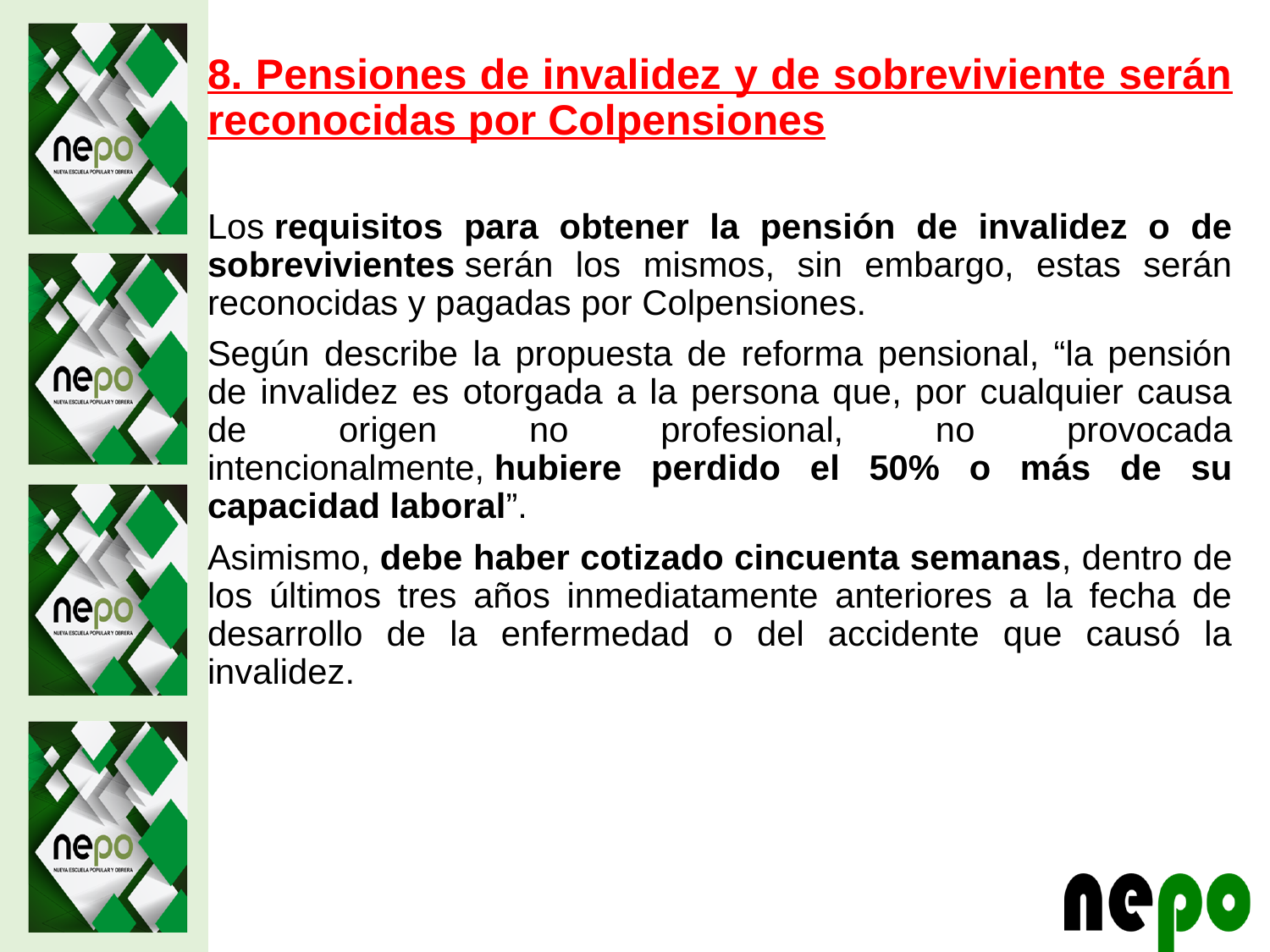

8. Pensiones de invalidez y de sobreviviente serán reconocidas por Colpensiones

Los requisitos para obtener la pensión de invalidez o de sobrevivientes serán los mismos, sin embargo, estas serán reconocidas y pagadas por Colpensiones.
Según describe la propuesta de reforma pensional, “la pensión de invalidez es otorgada a la persona que, por cualquier causa de origen no profesional, no provocada intencionalmente, hubiere perdido el 50% o más de su capacidad laboral”.
Asimismo, debe haber cotizado cincuenta semanas, dentro de los últimos tres años inmediatamente anteriores a la fecha de desarrollo de la enfermedad o del accidente que causó la invalidez.